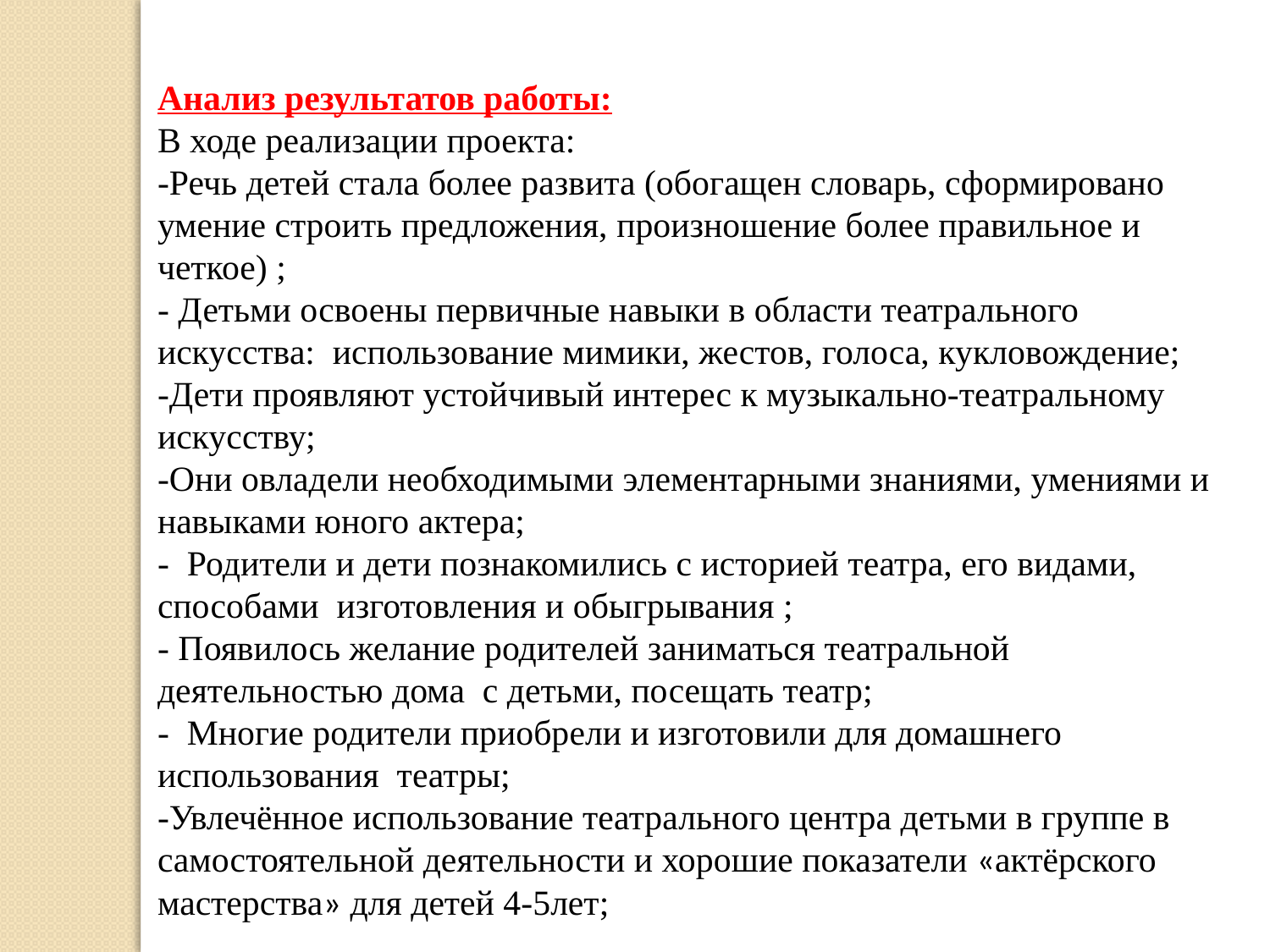

Анализ результатов работы:
В ходе реализации проекта:
-Речь детей стала более развита (обогащен словарь, сформировано умение строить предложения, произношение более правильное и четкое) ;
- Детьми освоены первичные навыки в области театрального искусства:  использование мимики, жестов, голоса, кукловождение;
-Дети проявляют устойчивый интерес к музыкально-театральному  искусству;
-Они овладели необходимыми элементарными знаниями, умениями и навыками юного актера;
-  Родители и дети познакомились с историей театра, его видами, способами  изготовления и обыгрывания ;
- Появилось желание родителей заниматься театральной деятельностью дома  с детьми, посещать театр;
-  Многие родители приобрели и изготовили для домашнего использования  театры;
-Увлечённое использование театрального центра детьми в группе в  самостоятельной деятельности и хорошие показатели «актёрского мастерства» для детей 4-5лет;